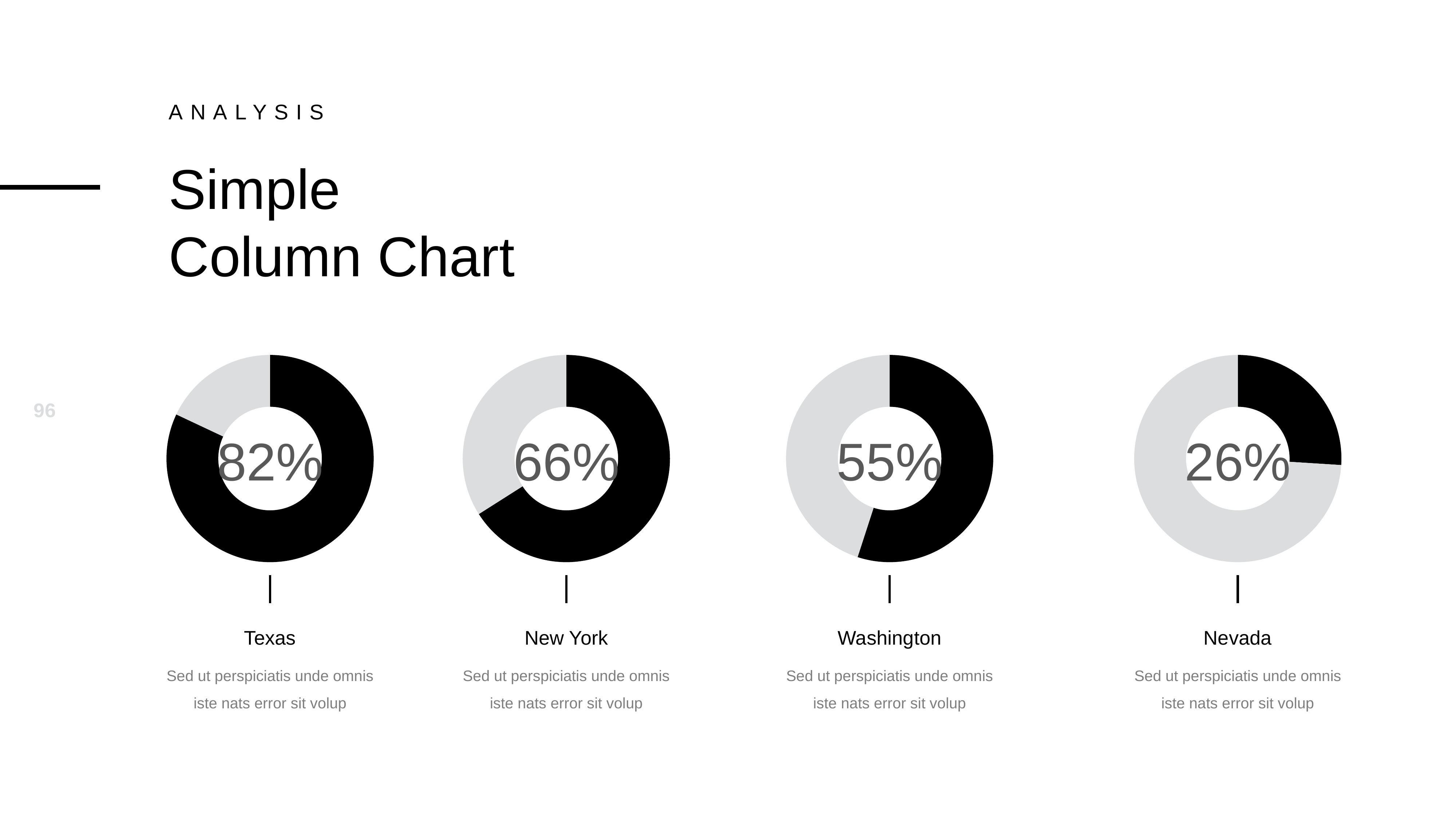

Analysis
Simple
Column Chart

### Chart

| Category | Sales |
|---|---|
| 1st Qtr | 82.0 |
| 2nd Qtr | 18.0 |

### Chart

| Category | Sales |
|---|---|
| 1st Qtr | 66.0 |
| 2nd Qtr | 34.0 |

### Chart

| Category | Sales |
|---|---|
| 1st Qtr | 55.0 |
| 2nd Qtr | 45.0 |

### Chart

| Category | Sales |
|---|---|
| 1st Qtr | 26.0 |
| 2nd Qtr | 74.0 |
82%
66%
55%
26%
Texas
Sed ut perspiciatis unde omnis iste nats error sit volup
New York
Sed ut perspiciatis unde omnis iste nats error sit volup
Washington
Sed ut perspiciatis unde omnis iste nats error sit volup
Nevada
Sed ut perspiciatis unde omnis iste nats error sit volup